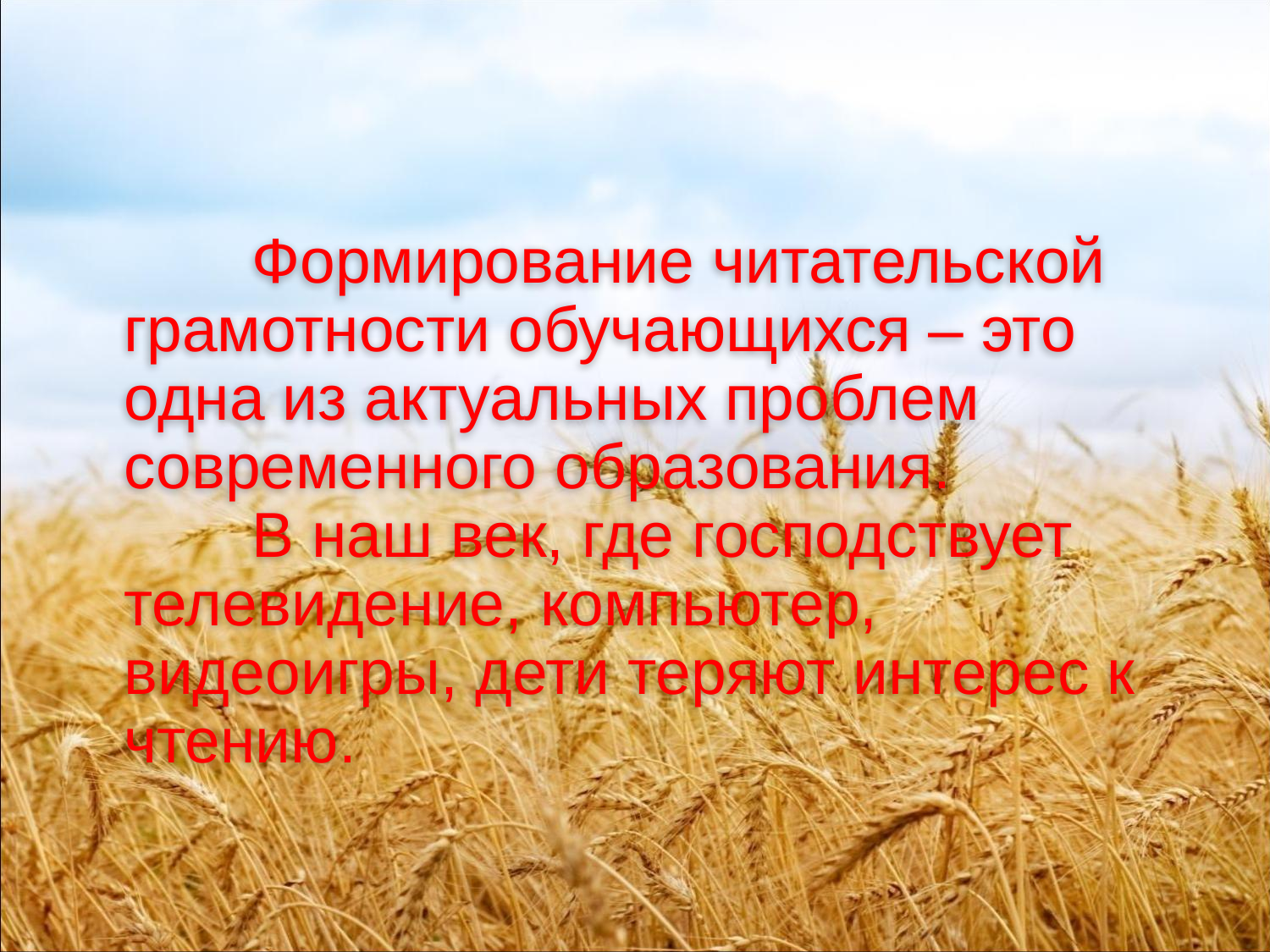

#
          Формирование читательской грамотности обучающихся – это одна из актуальных проблем современного образования.
          В наш век, где господствует телевидение, компьютер, видеоигры, дети теряют интерес к чтению.